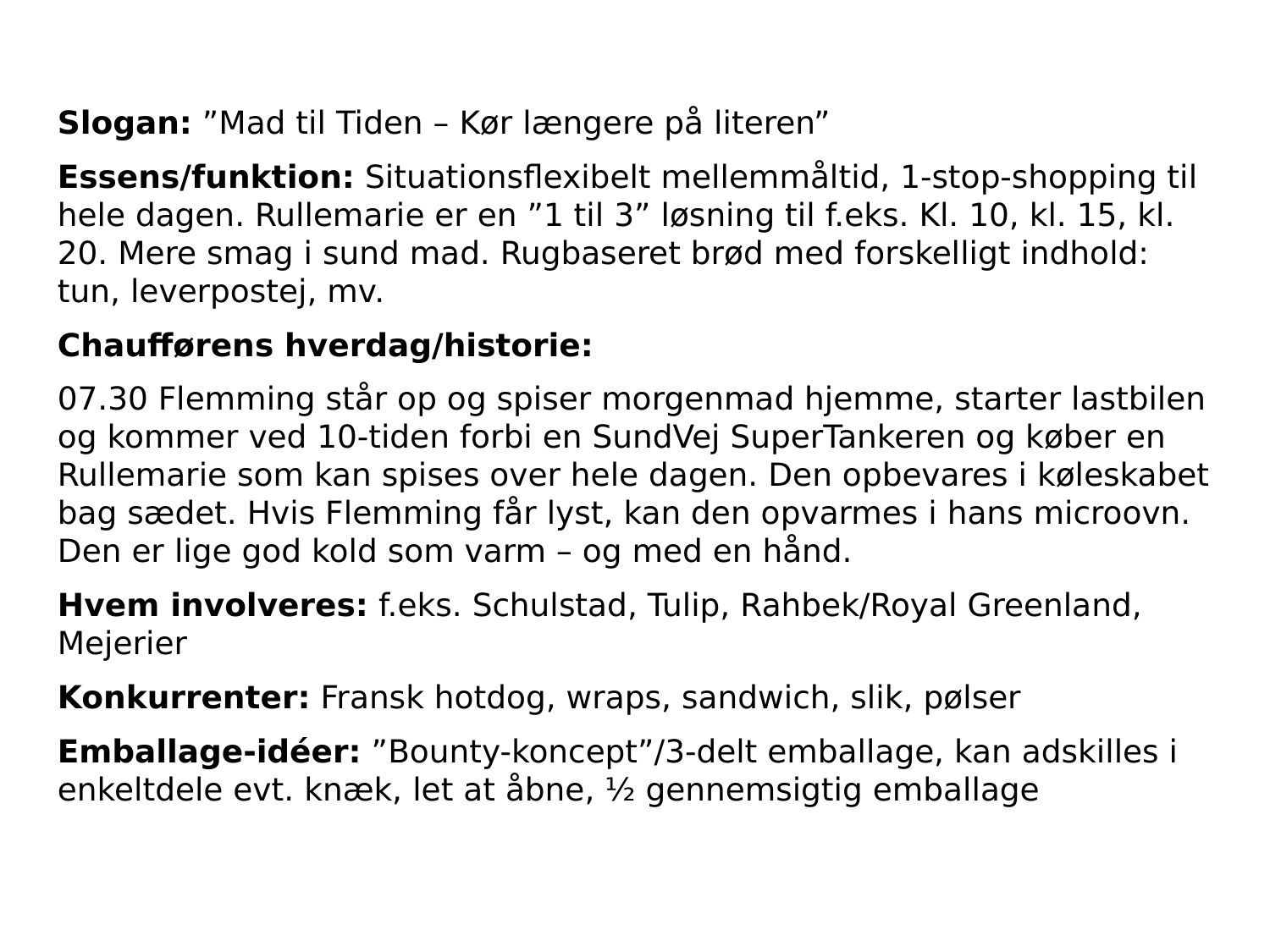

Slogan: ”Mad til Tiden – Kør længere på literen”
Essens/funktion: Situationsflexibelt mellemmåltid, 1-stop-shopping til hele dagen. Rullemarie er en ”1 til 3” løsning til f.eks. Kl. 10, kl. 15, kl. 20. Mere smag i sund mad. Rugbaseret brød med forskelligt indhold: tun, leverpostej, mv.
Chaufførens hverdag/historie:
07.30 Flemming står op og spiser morgenmad hjemme, starter lastbilen og kommer ved 10-tiden forbi en SundVej SuperTankeren og køber en Rullemarie som kan spises over hele dagen. Den opbevares i køleskabet bag sædet. Hvis Flemming får lyst, kan den opvarmes i hans microovn. Den er lige god kold som varm – og med en hånd.
Hvem involveres: f.eks. Schulstad, Tulip, Rahbek/Royal Greenland, Mejerier
Konkurrenter: Fransk hotdog, wraps, sandwich, slik, pølser
Emballage-idéer: ”Bounty-koncept”/3-delt emballage, kan adskilles i enkeltdele evt. knæk, let at åbne, ½ gennemsigtig emballage